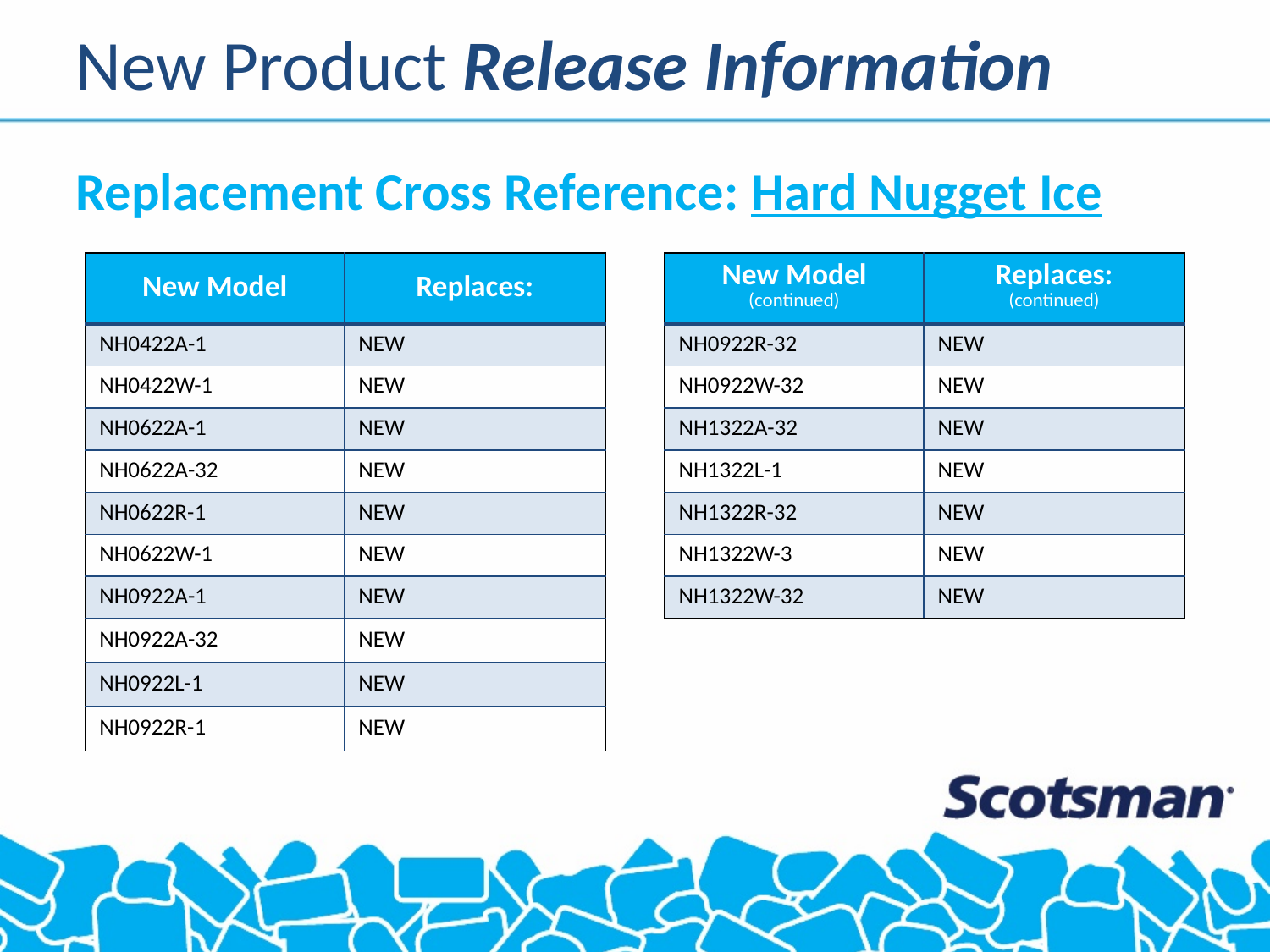

New Product Release Information

Replacement Cross Reference: Hard Nugget Ice
| New Model | Replaces: |
| --- | --- |
| NH0422A-1 | NEW |
| NH0422W-1 | NEW |
| NH0622A-1 | NEW |
| NH0622A-32 | NEW |
| NH0622R-1 | NEW |
| NH0622W-1 | NEW |
| NH0922A-1 | NEW |
| NH0922A-32 | NEW |
| NH0922L-1 | NEW |
| NH0922R-1 | NEW |
| New Model (continued) | Replaces: (continued) |
| --- | --- |
| NH0922R-32 | NEW |
| NH0922W-32 | NEW |
| NH1322A-32 | NEW |
| NH1322L-1 | NEW |
| NH1322R-32 | NEW |
| NH1322W-3 | NEW |
| NH1322W-32 | NEW |